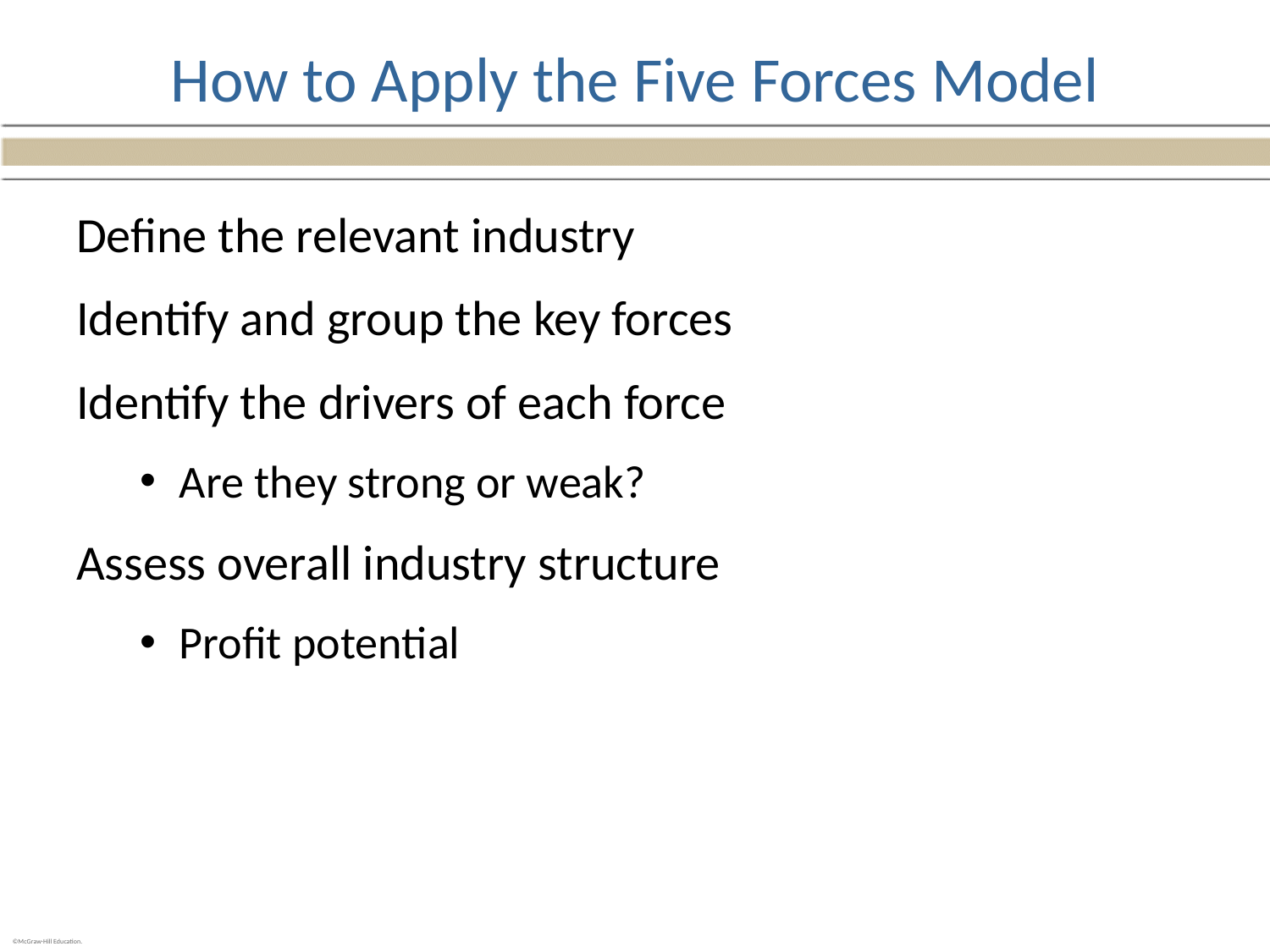

# How to Apply the Five Forces Model
Define the relevant industry
Identify and group the key forces
Identify the drivers of each force
Are they strong or weak?
Assess overall industry structure
Profit potential